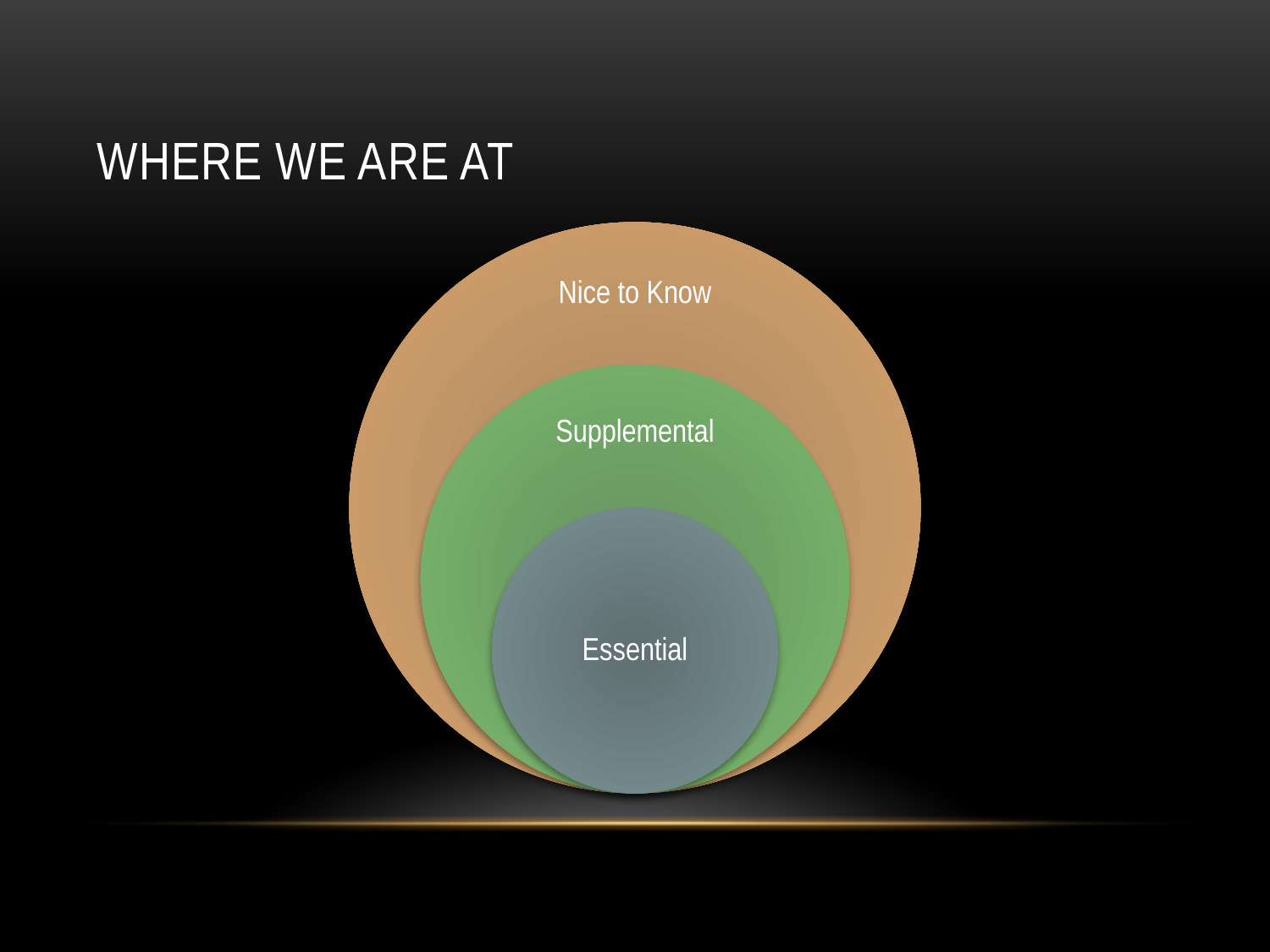

# where we are at
Nice to Know
Supplemental
Essential